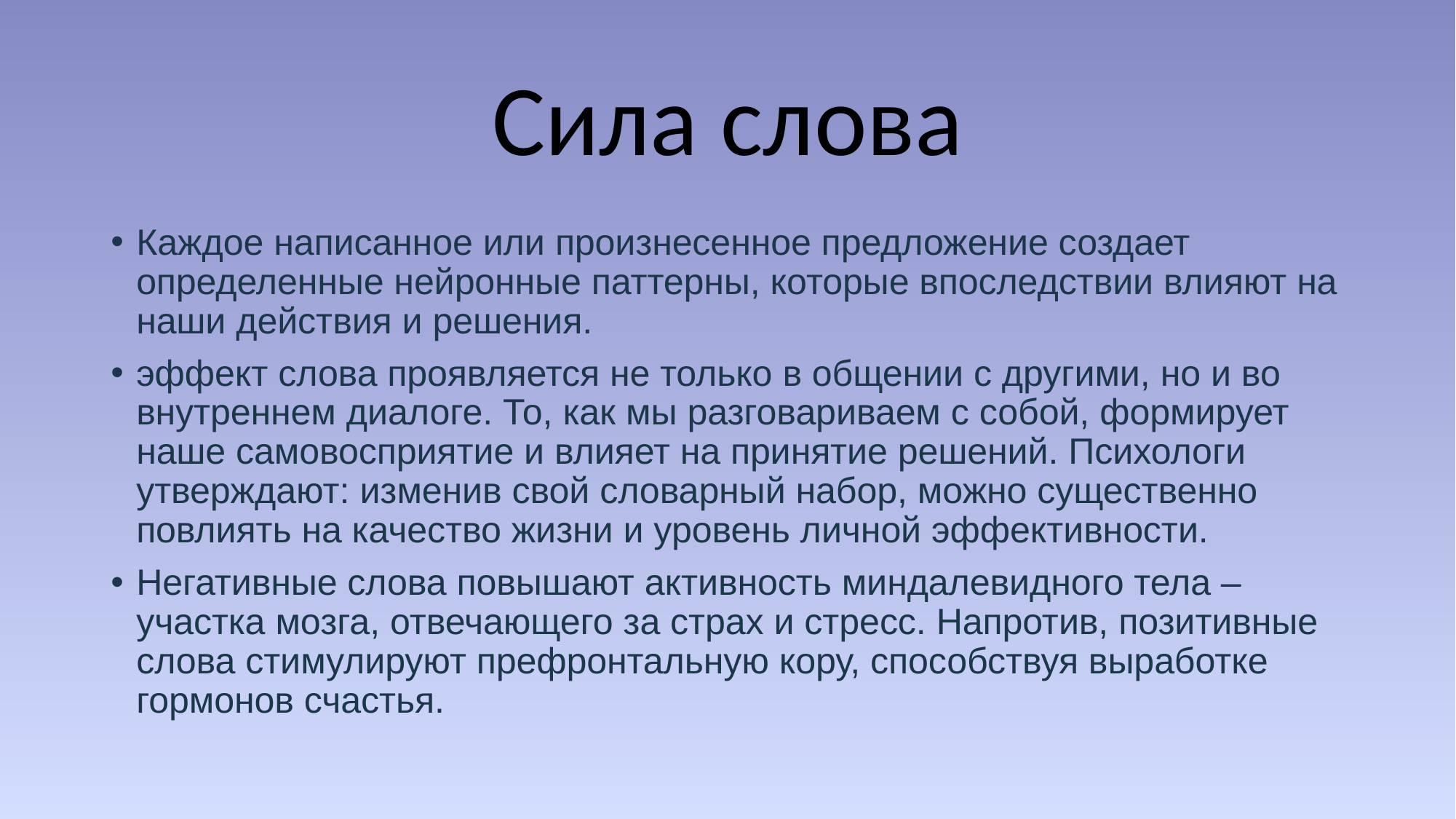

# Сила слова
Каждое написанное или произнесенное предложение создает определенные нейронные паттерны, которые впоследствии влияют на наши действия и решения.
эффект слова проявляется не только в общении с другими, но и во внутреннем диалоге. То, как мы разговариваем с собой, формирует наше самовосприятие и влияет на принятие решений. Психологи утверждают: изменив свой словарный набор, можно существенно повлиять на качество жизни и уровень личной эффективности.
Негативные слова повышают активность миндалевидного тела – участка мозга, отвечающего за страх и стресс. Напротив, позитивные слова стимулируют префронтальную кору, способствуя выработке гормонов счастья.